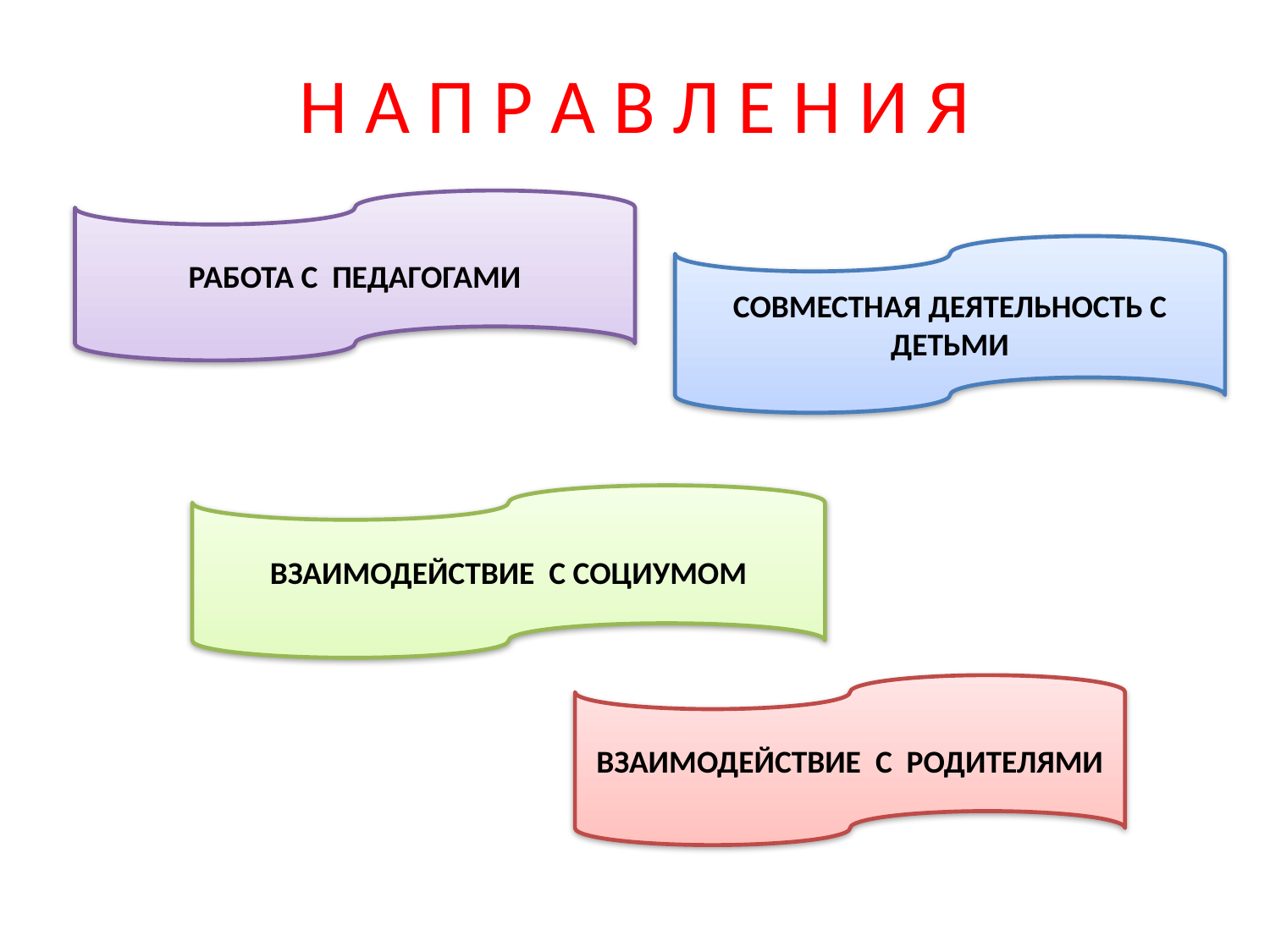

# Н А П Р А В Л Е Н И Я
РАБОТА С  ПЕДАГОГАМИ

СОВМЕСТНАЯ ДЕЯТЕЛЬНОСТЬ С ДЕТЬМИ
ВЗАИМОДЕЙСТВИЕ  С СОЦИУМОМ
ВЗАИМОДЕЙСТВИЕ  С  РОДИТЕЛЯМИ